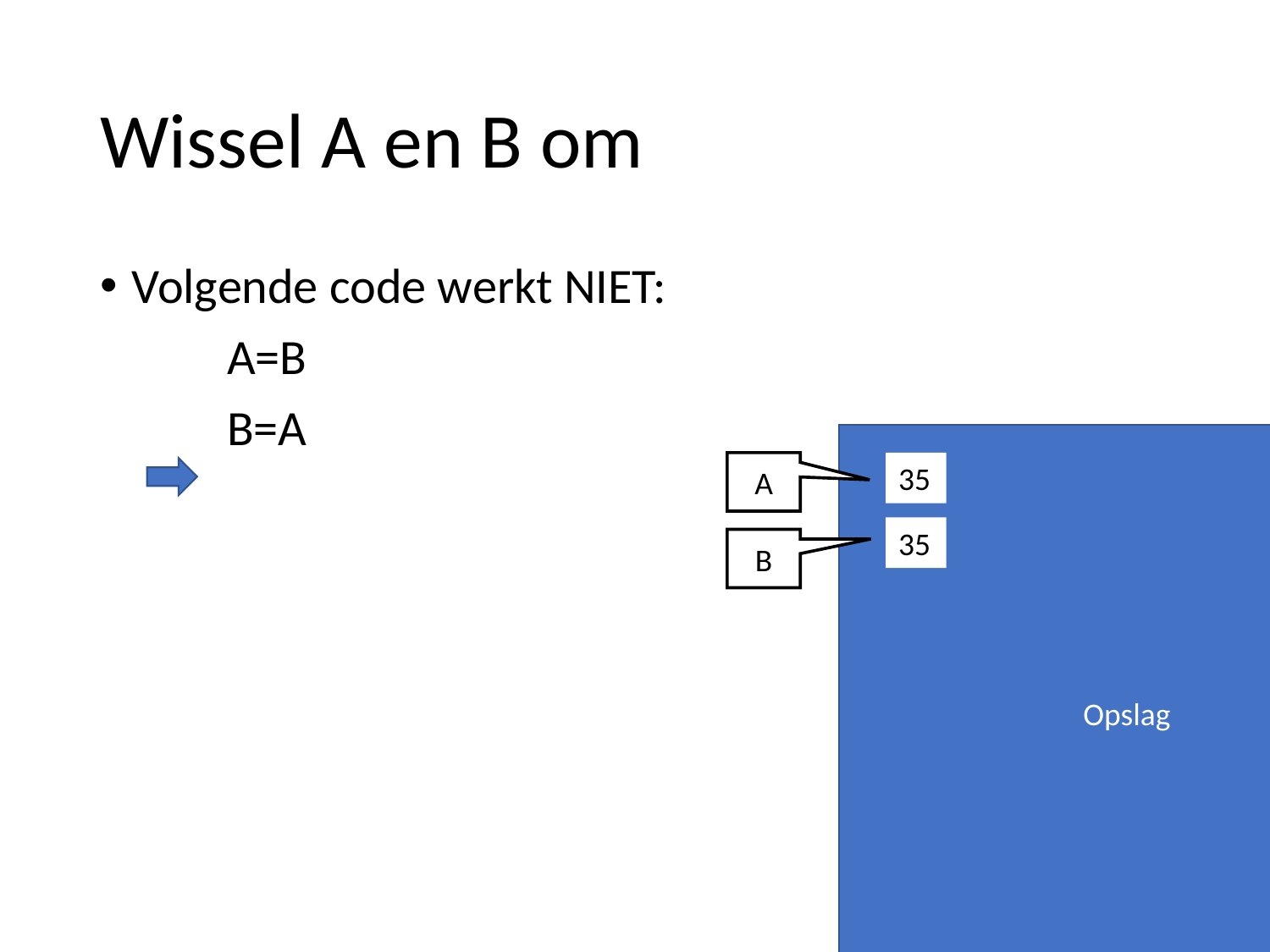

# Wissel A en B om
Volgende code werkt NIET:
	A=B
	B=A
Opslag
A
35

35
B